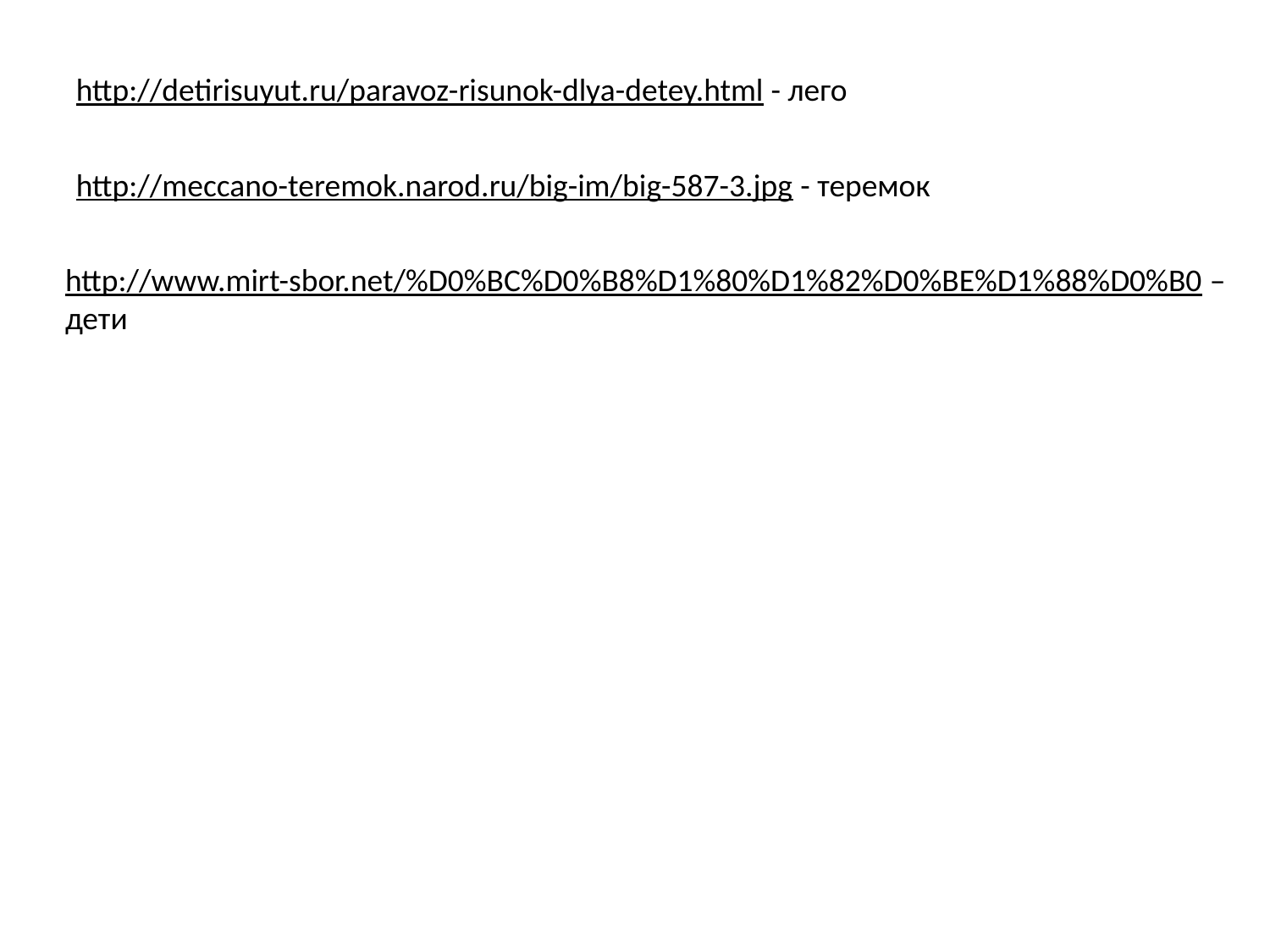

http://detirisuyut.ru/paravoz-risunok-dlya-detey.html - лего
http://meccano-teremok.narod.ru/big-im/big-587-3.jpg - теремок
http://www.mirt-sbor.net/%D0%BC%D0%B8%D1%80%D1%82%D0%BE%D1%88%D0%B0 – дети